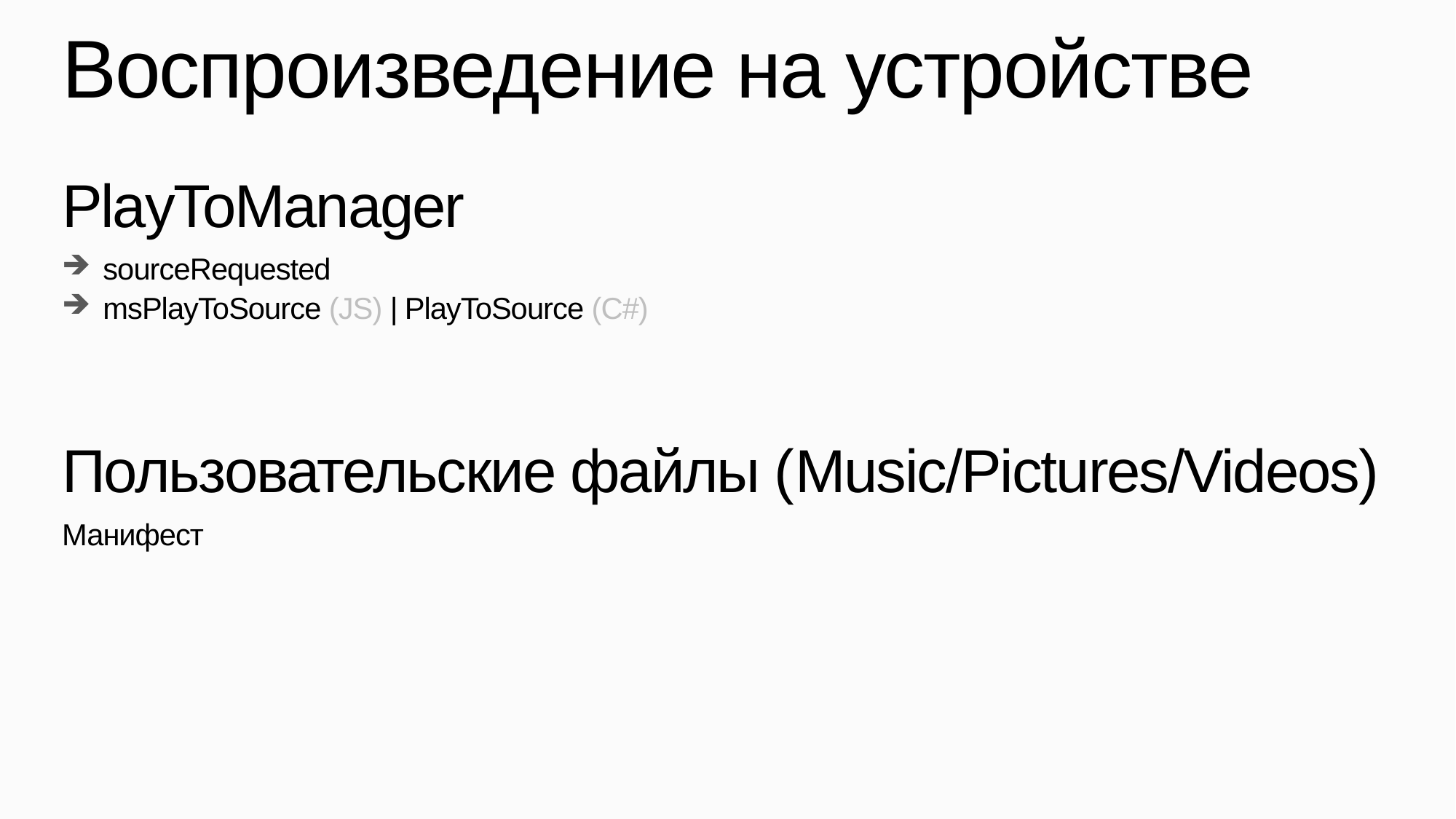

# Воспроизведение на устройстве
PlayToManager
sourceRequested
msPlayToSource (JS) | PlayToSource (C#)

Пользовательские файлы (Music/Pictures/Videos)
Манифест